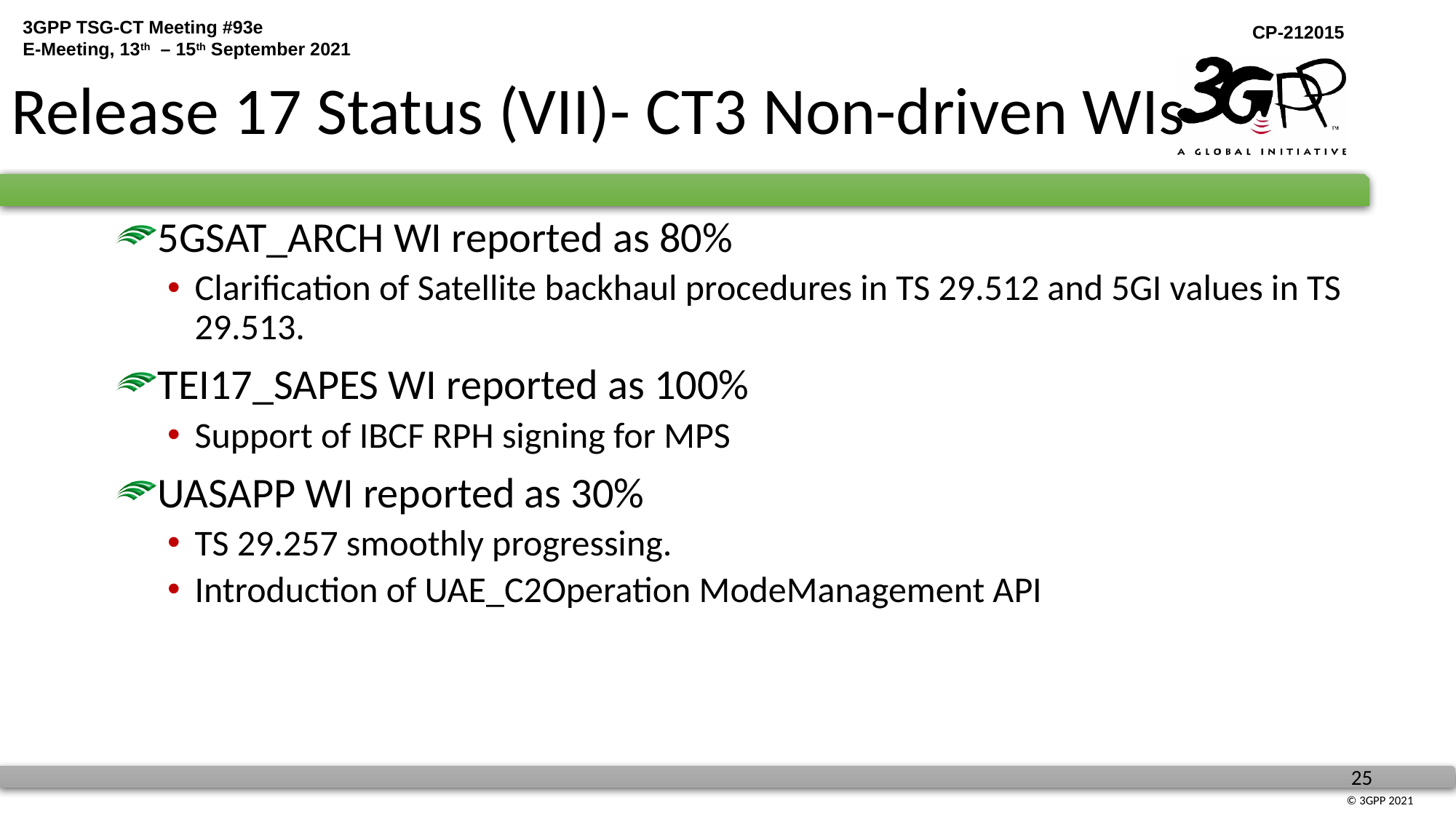

# Release 17 Status (VII)- CT3 Non-driven WIs
5GSAT_ARCH WI reported as 80%
Clarification of Satellite backhaul procedures in TS 29.512 and 5GI values in TS 29.513.
TEI17_SAPES WI reported as 100%
Support of IBCF RPH signing for MPS
UASAPP WI reported as 30%
TS 29.257 smoothly progressing.
Introduction of UAE_C2Operation ModeManagement API